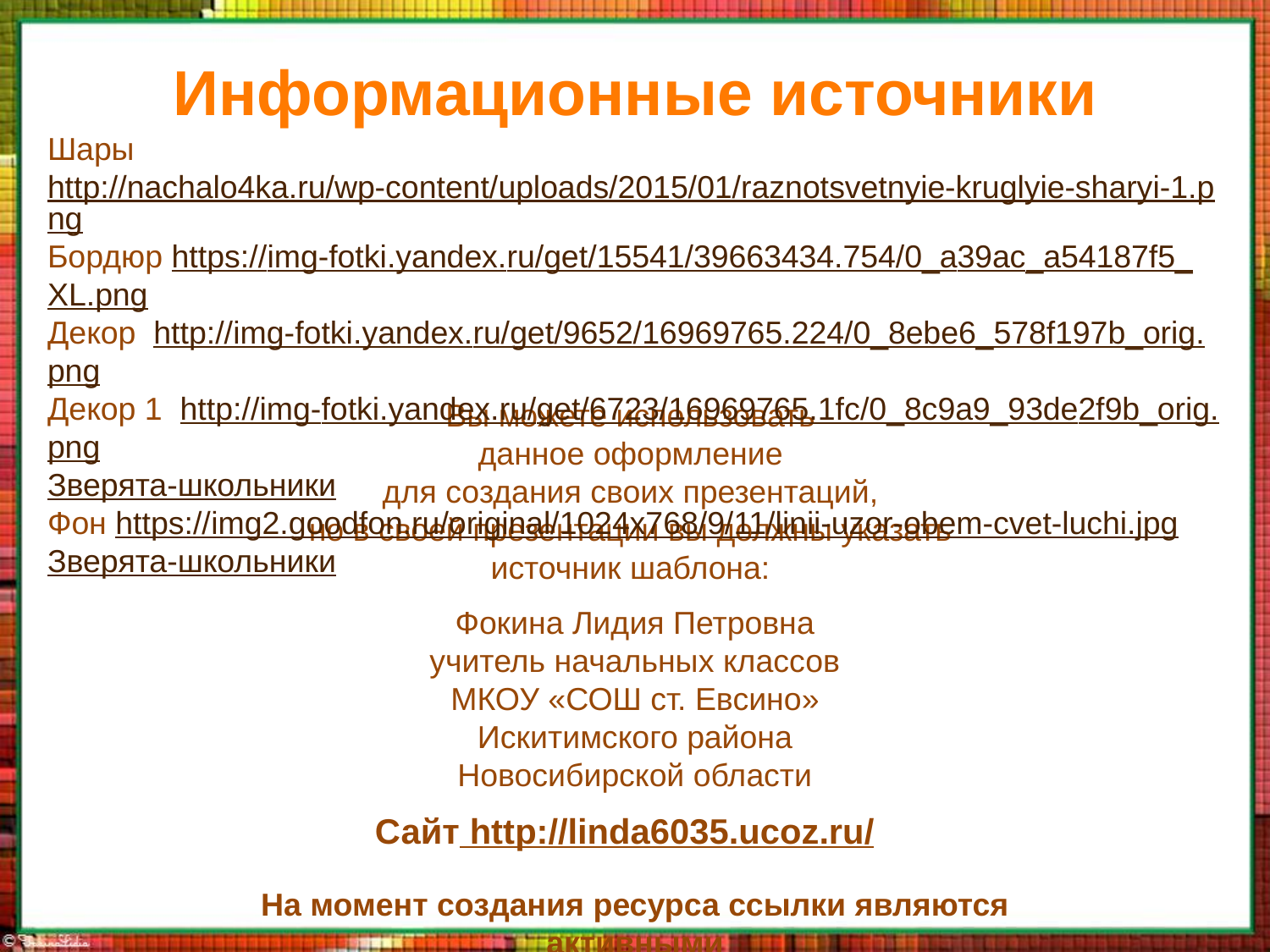

Информационные источники
Шары  http://nachalo4ka.ru/wp-content/uploads/2015/01/raznotsvetnyie-kruglyie-sharyi-1.png
Бордюр https://img-fotki.yandex.ru/get/15541/39663434.754/0_a39ac_a54187f5_XL.png
Декор  http://img-fotki.yandex.ru/get/9652/16969765.224/0_8ebe6_578f197b_orig.png
Декор 1  http://img-fotki.yandex.ru/get/6723/16969765.1fc/0_8c9a9_93de2f9b_orig.png
Зверята-школьники
Фон https://img2.goodfon.ru/original/1024x768/9/11/linii-uzor-obem-cvet-luchi.jpg
Зверята-школьники
Вы можете использовать
данное оформление
для создания своих презентаций,
но в своей презентации вы должны указать
источник шаблона:

Фокина Лидия Петровна
учитель начальных классов
МКОУ «СОШ ст. Евсино»
Искитимского района
Новосибирской области
Сайт http://linda6035.ucoz.ru/
На момент создания ресурса ссылки являются активными